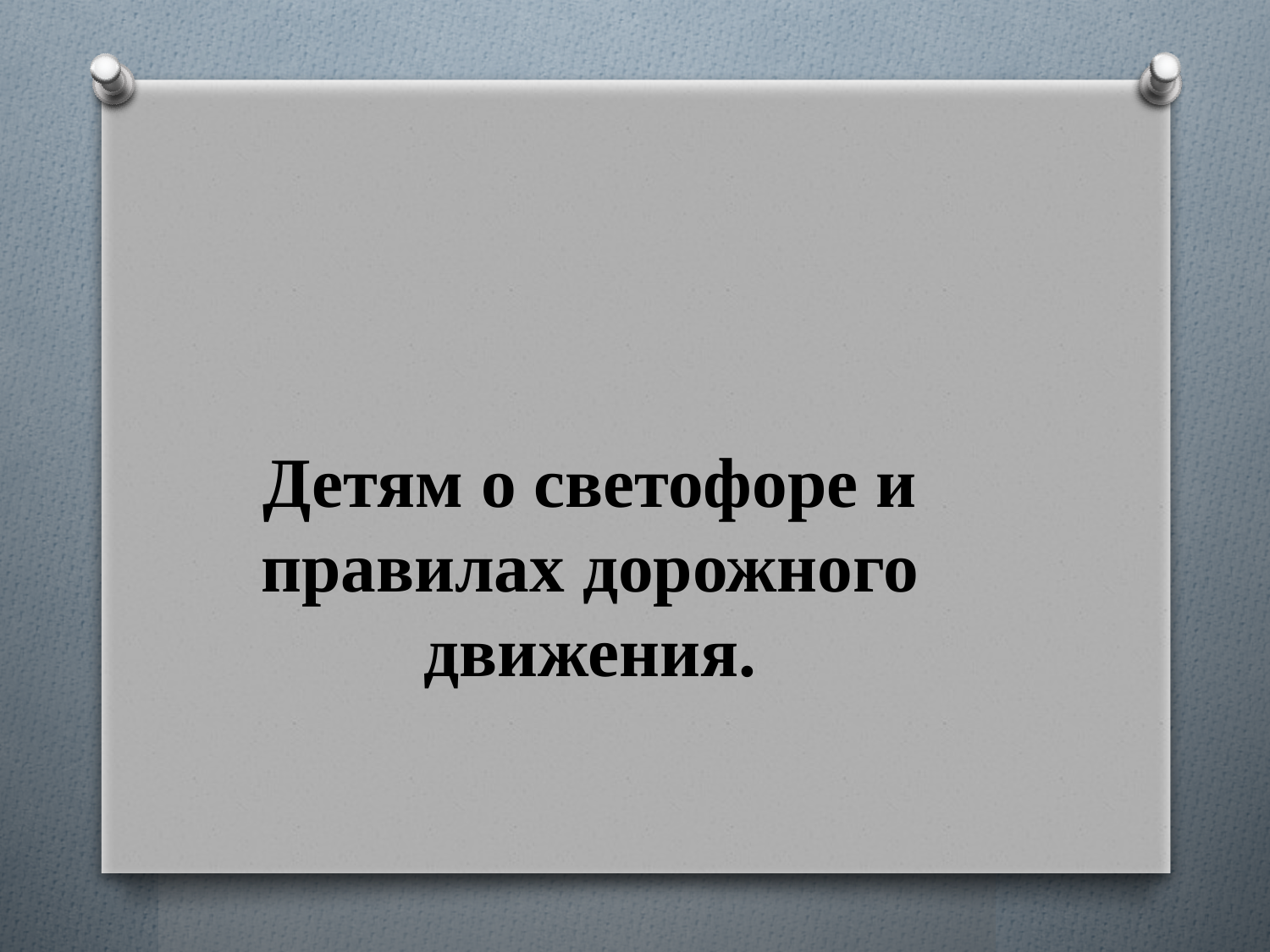

Детям о светофоре и правилах дорожного движения.